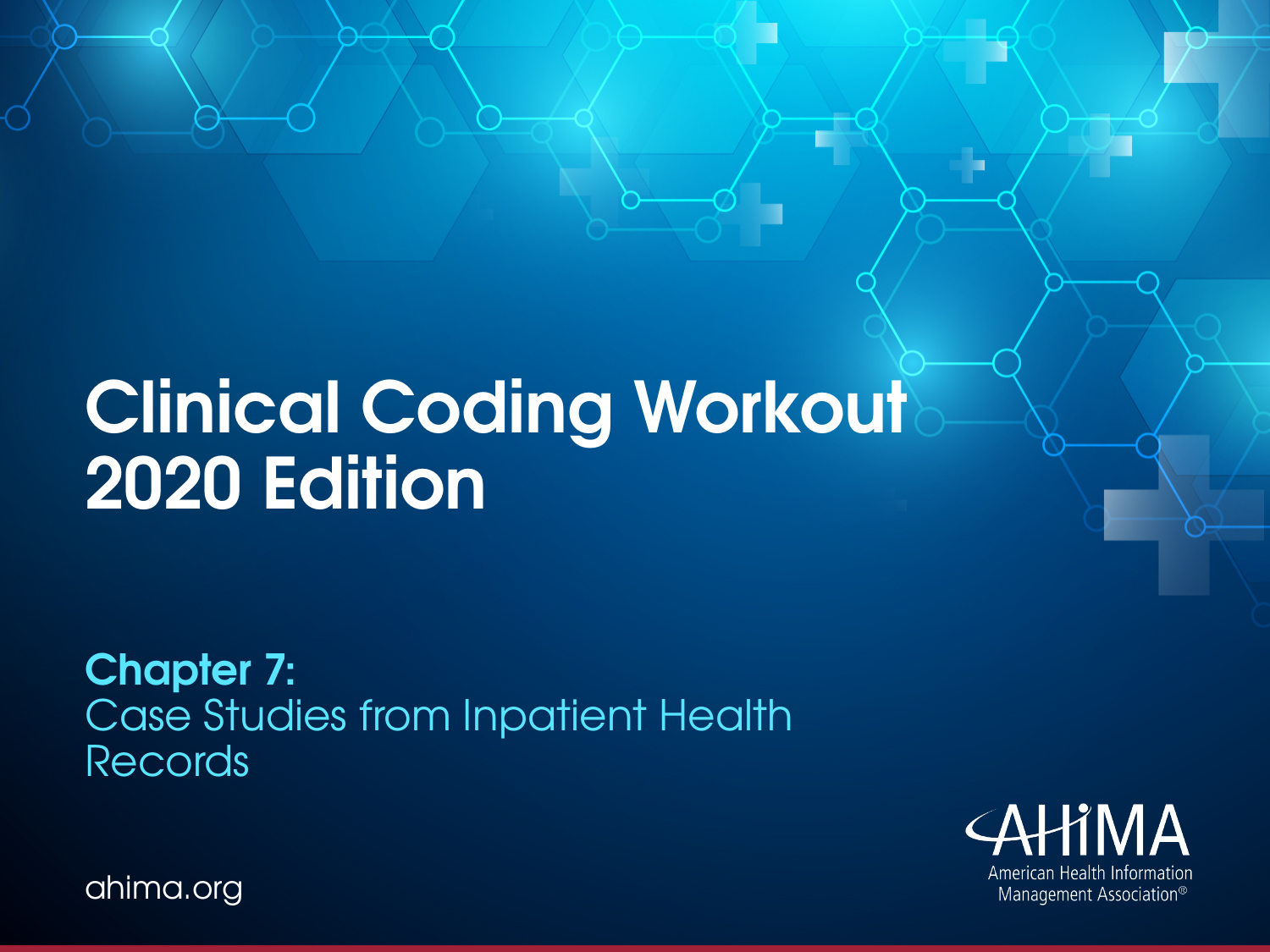

# Clinical Coding Workout 2020 Edition
Chapter 7:
Case Studies from Inpatient Health Records